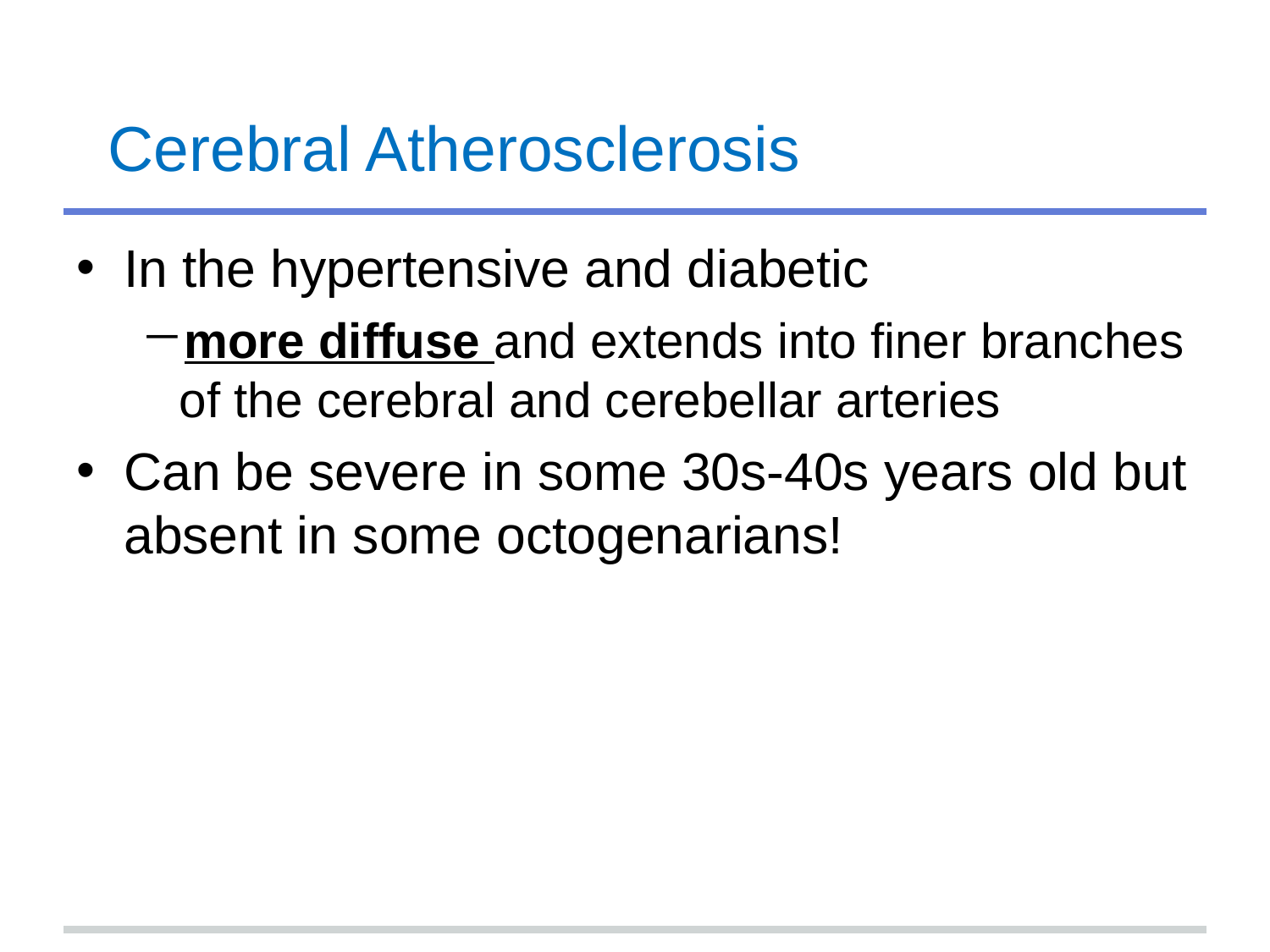

# Cerebral Atherosclerosis
In the hypertensive and diabetic
more diffuse and extends into finer branches of the cerebral and cerebellar arteries
Can be severe in some 30s-40s years old but absent in some octogenarians!